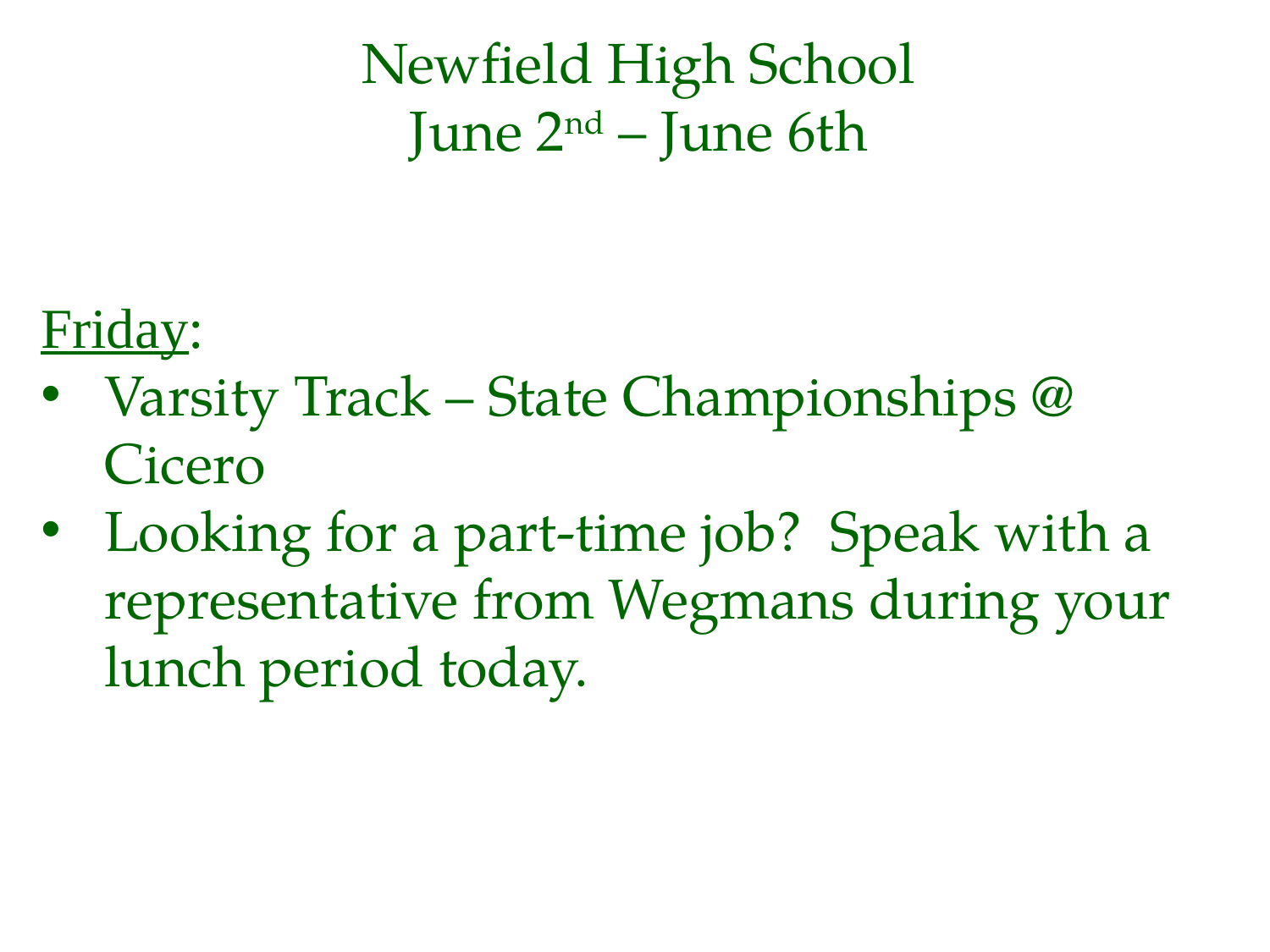

Newfield High School
June 2nd – June 6th
Friday:
Varsity Track – State Championships @ Cicero
Looking for a part-time job?  Speak with a representative from Wegmans during your lunch period today.